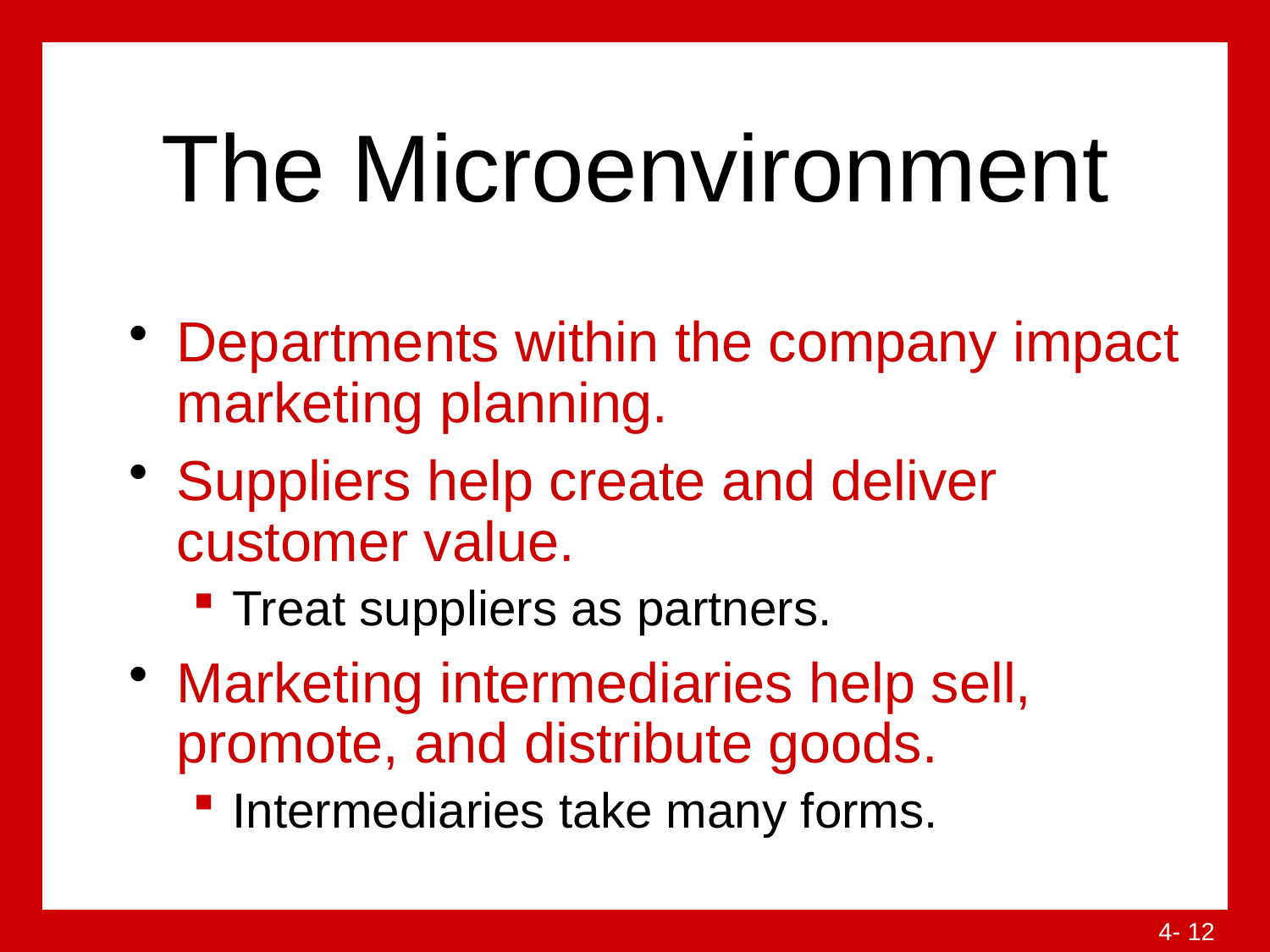

# The Microenvironment
Departments within the company impact marketing planning.
Suppliers help create and deliver customer value.
Treat suppliers as partners.
Marketing intermediaries help sell, promote, and distribute goods.
Intermediaries take many forms.
4- 12